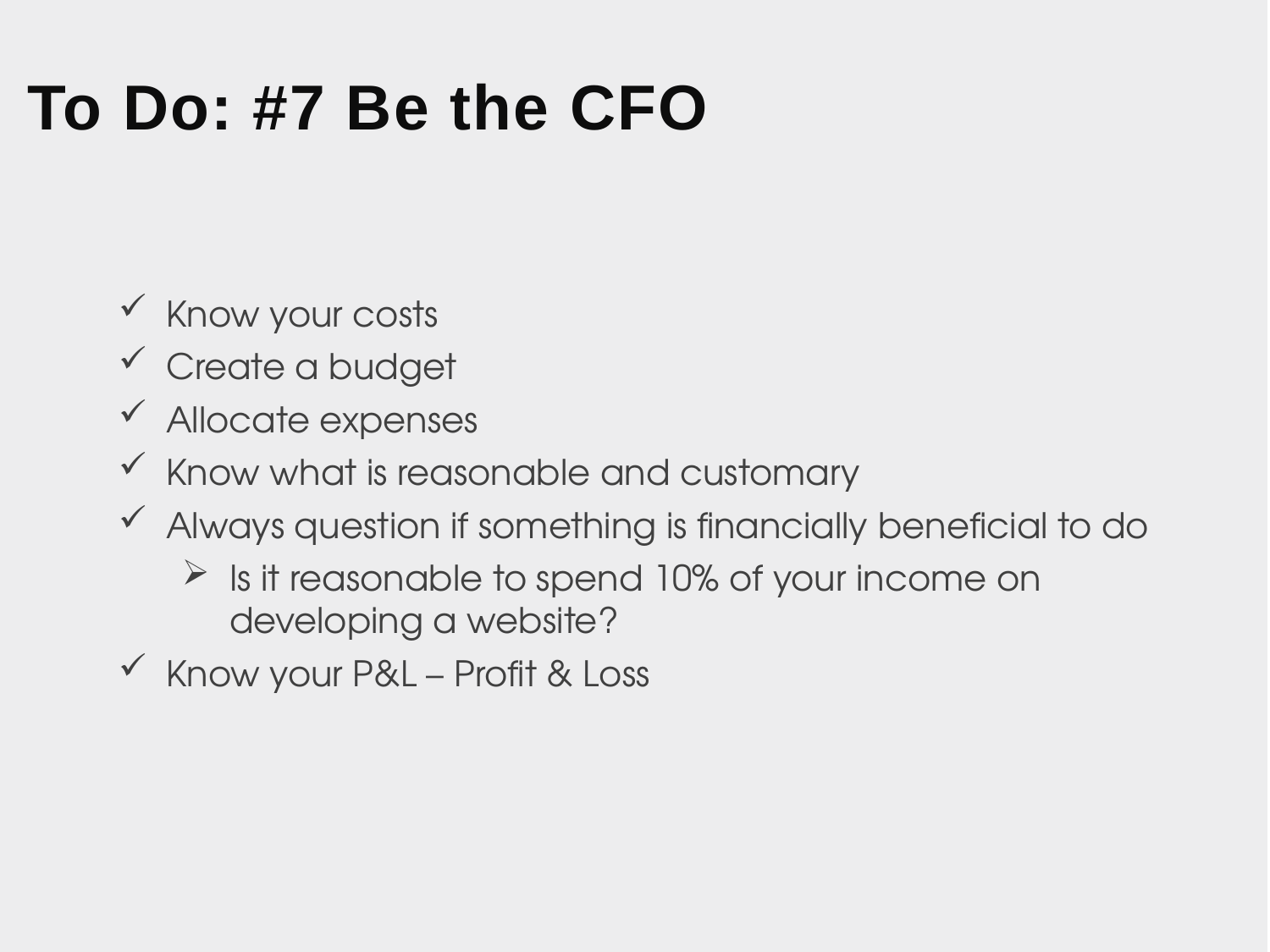

# To Do: #7 Be the CFO
Know your costs
Create a budget
Allocate expenses
Know what is reasonable and customary
Always question if something is financially beneficial to do
Is it reasonable to spend 10% of your income on developing a website?
Know your P&L – Profit & Loss